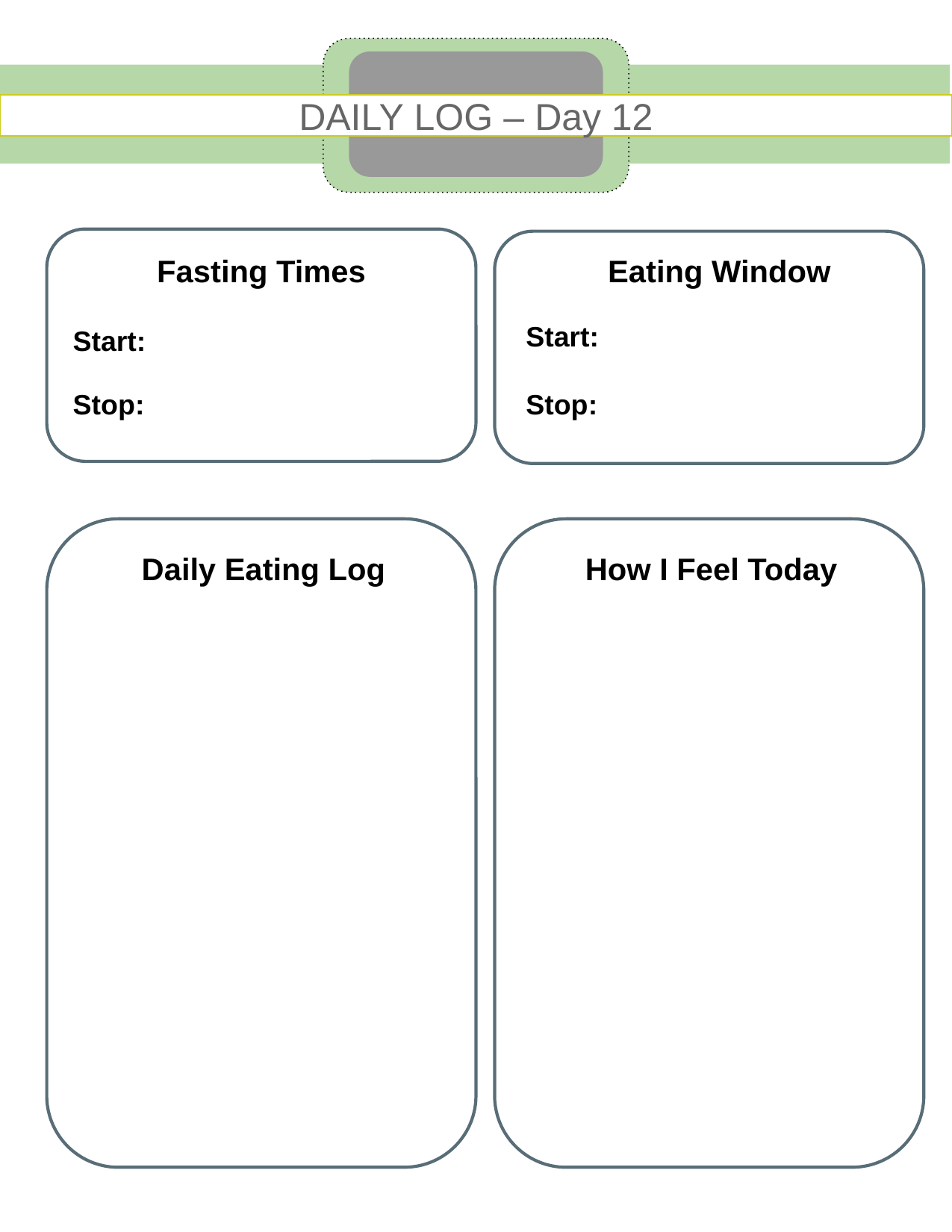

DAILY LOG – Day 12

Fasting Times
Eating Window
Start:
Start:
Stop:
Stop:

Daily Eating Log
How I Feel Today